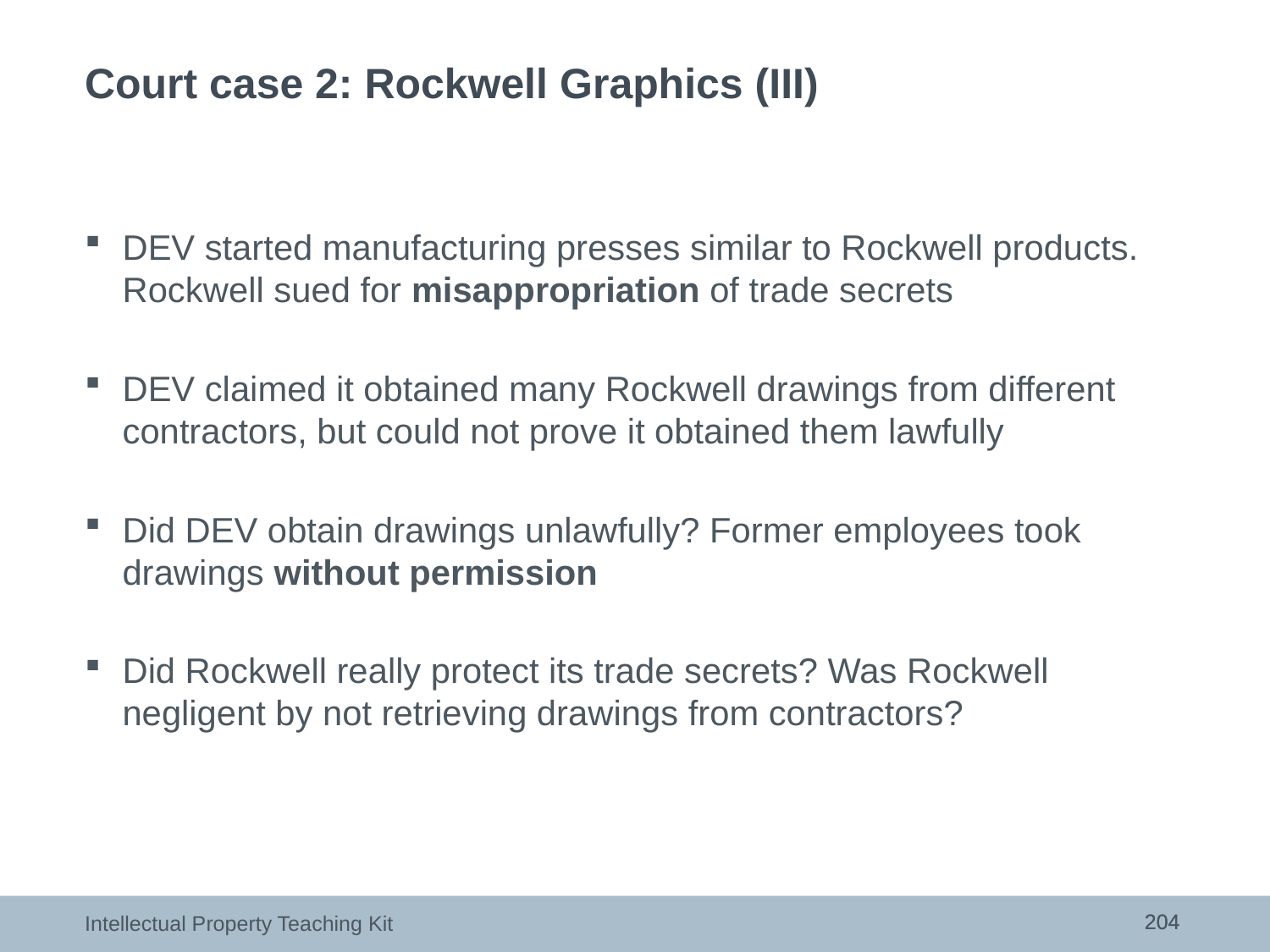

# Court case 2: Rockwell Graphics (III)
DEV started manufacturing presses similar to Rockwell products. Rockwell sued for misappropriation of trade secrets

DEV claimed it obtained many Rockwell drawings from different contractors, but could not prove it obtained them lawfully

Did DEV obtain drawings unlawfully? Former employees took drawings without permission

Did Rockwell really protect its trade secrets? Was Rockwell negligent by not retrieving drawings from contractors?

204
204
Intellectual Property Teaching Kit